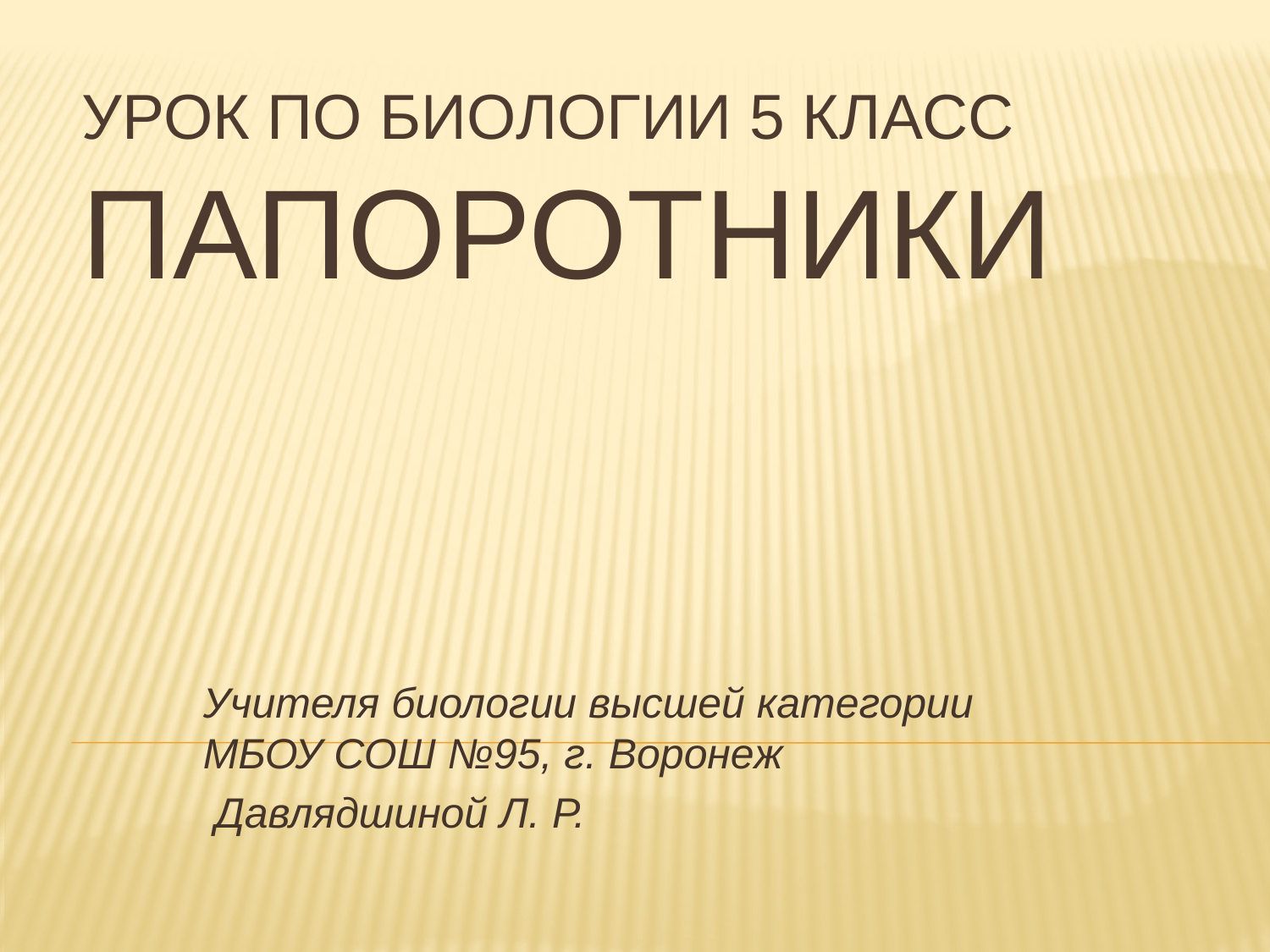

# Урок по биологии 5 класс Папоротники
Учителя биологии высшей категории МБОУ СОШ №95, г. Воронеж
 Давлядшиной Л. Р.